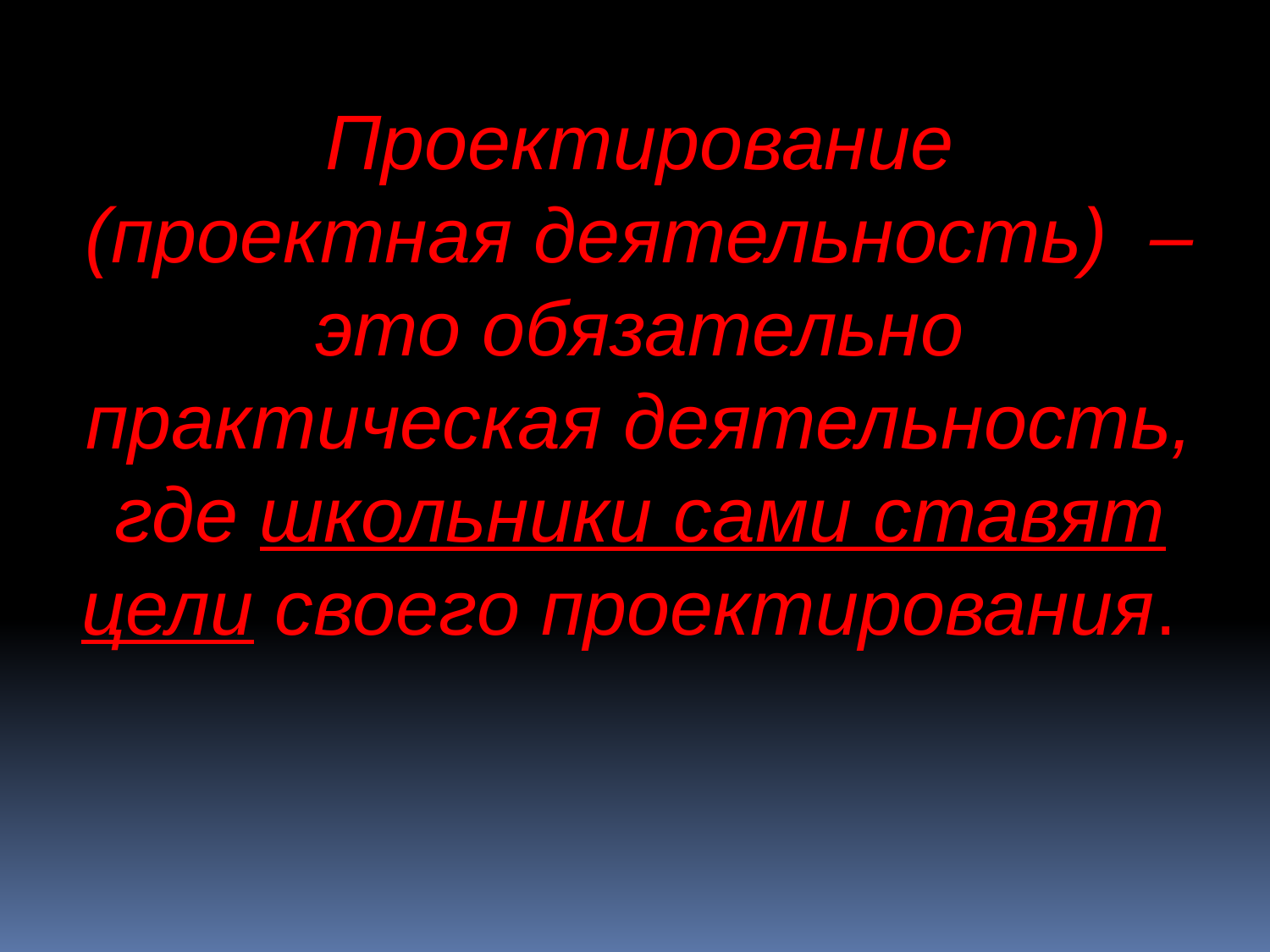

Проектирование
(проектная деятельность)  –  это обязательно
практическая деятельность,
где школьники сами ставят цели своего проектирования.